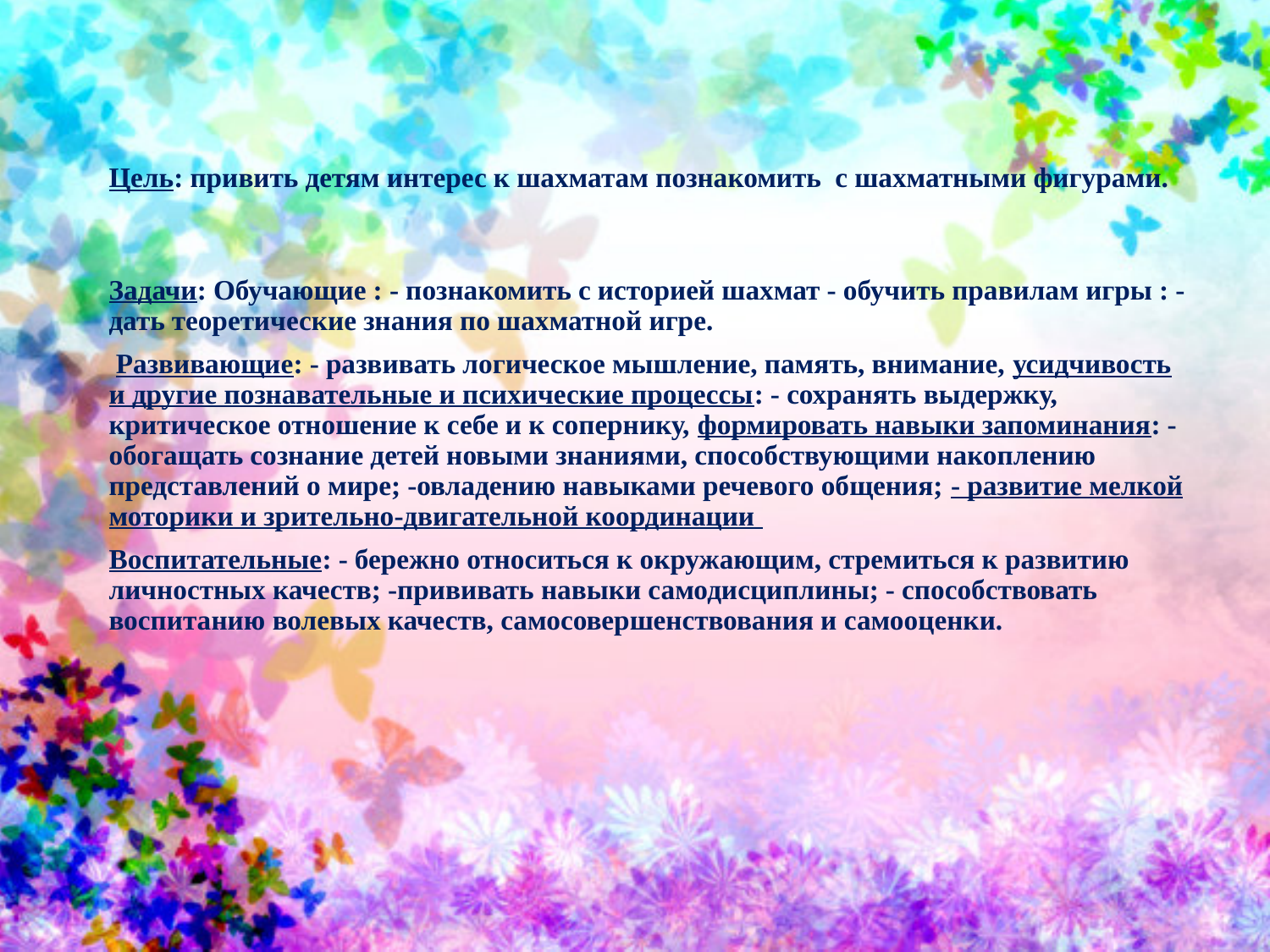

#

Цель: привить детям интерес к шахматам познакомить  с шахматными фигурами.
Задачи: Обучающие : - познакомить с историей шахмат - обучить правилам игры : - дать теоретические знания по шахматной игре.
 Развивающие: - развивать логическое мышление, память, внимание, усидчивость и другие познавательные и психические процессы: - сохранять выдержку, критическое отношение к себе и к сопернику, формировать навыки запоминания: - обогащать сознание детей новыми знаниями, способствующими накоплению представлений о мире; -овладению навыками речевого общения; - развитие мелкой моторики и зрительно-двигательной координации
Воспитательные: - бережно относиться к окружающим, стремиться к развитию личностных качеств; -прививать навыки самодисциплины; - способствовать воспитанию волевых качеств, самосовершенствования и самооценки.